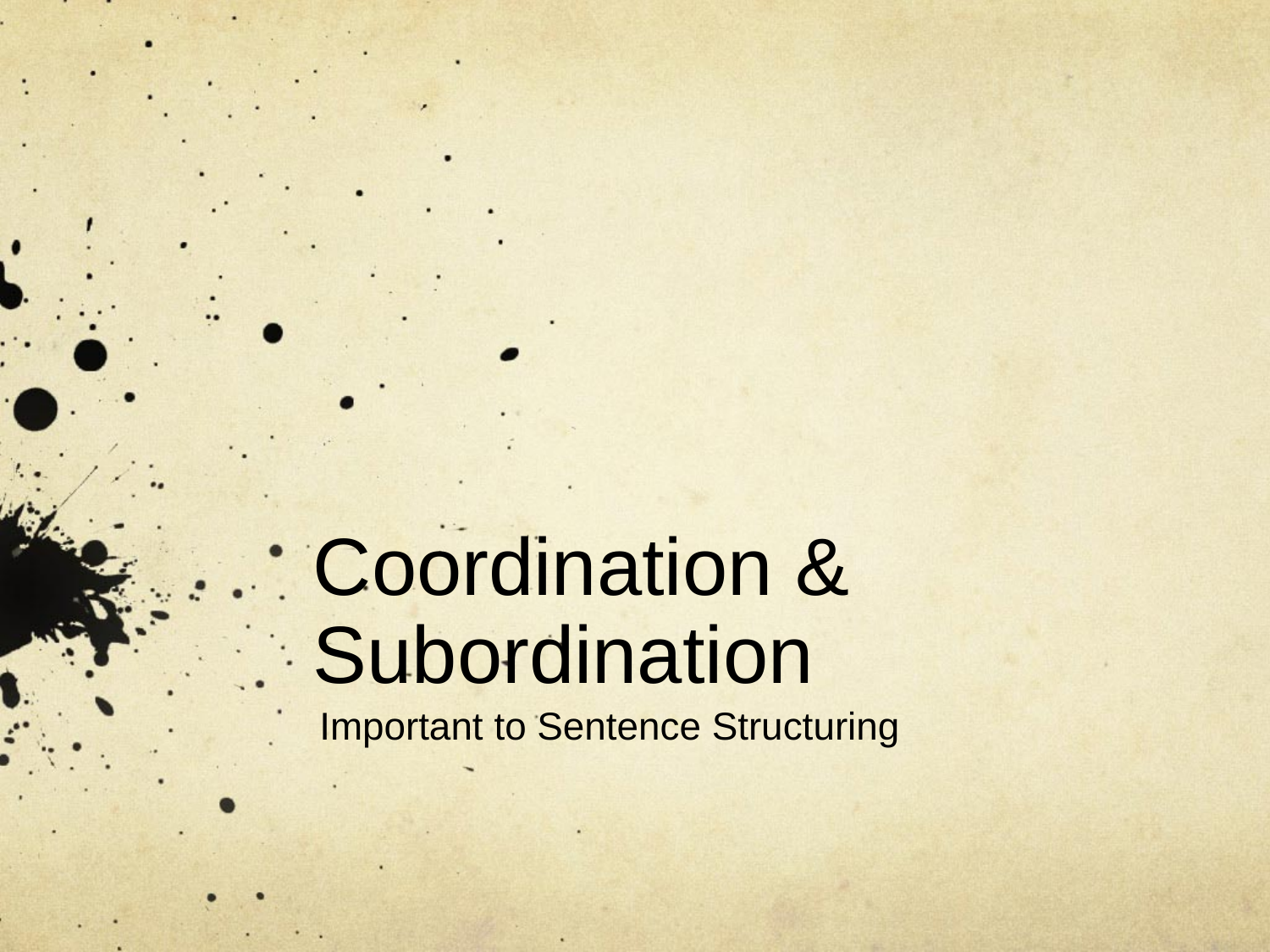

# Coordination & Subordination
Important to Sentence Structuring